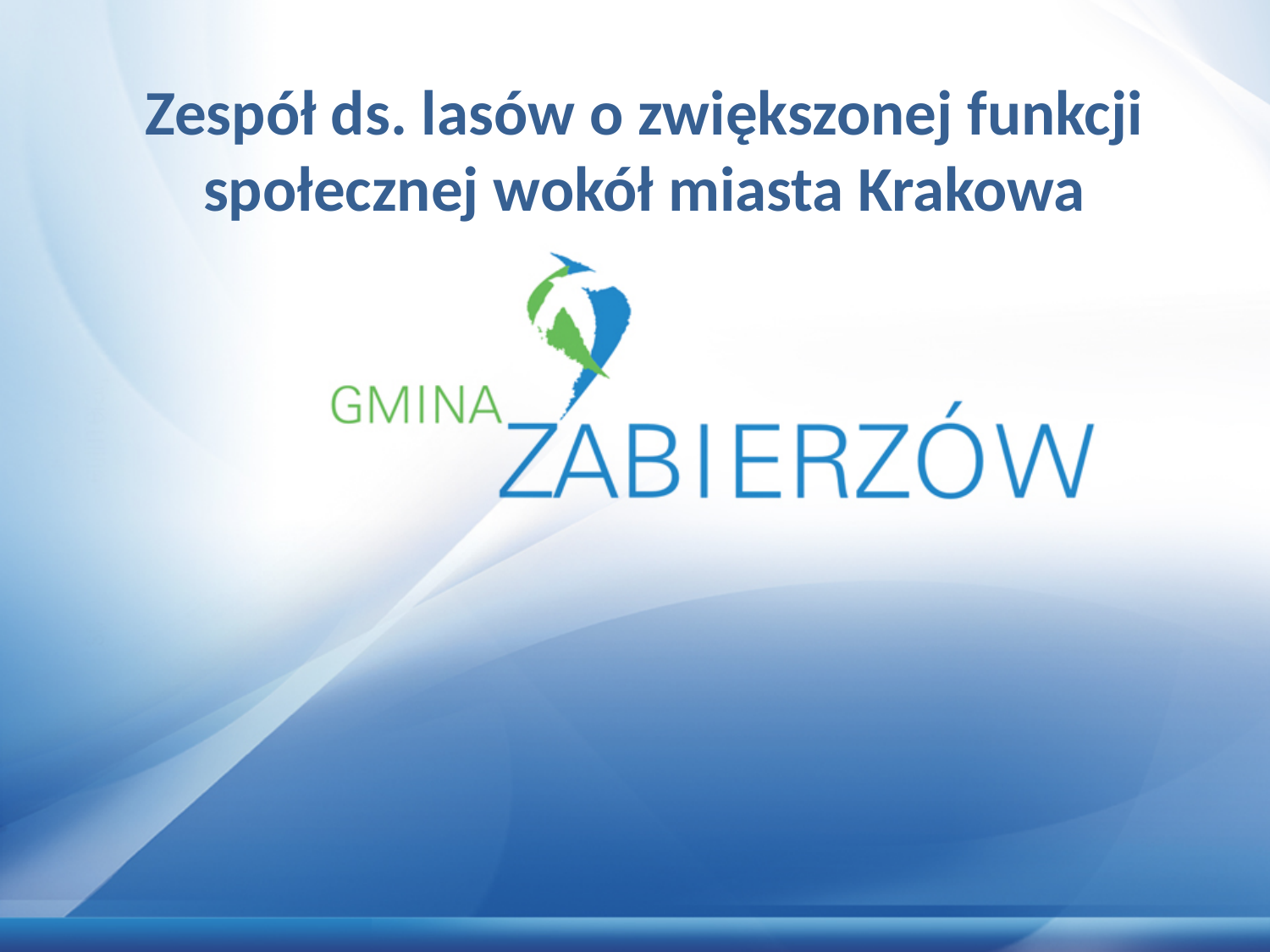

# Zespół ds. lasów o zwiększonej funkcji społecznej wokół miasta Krakowa